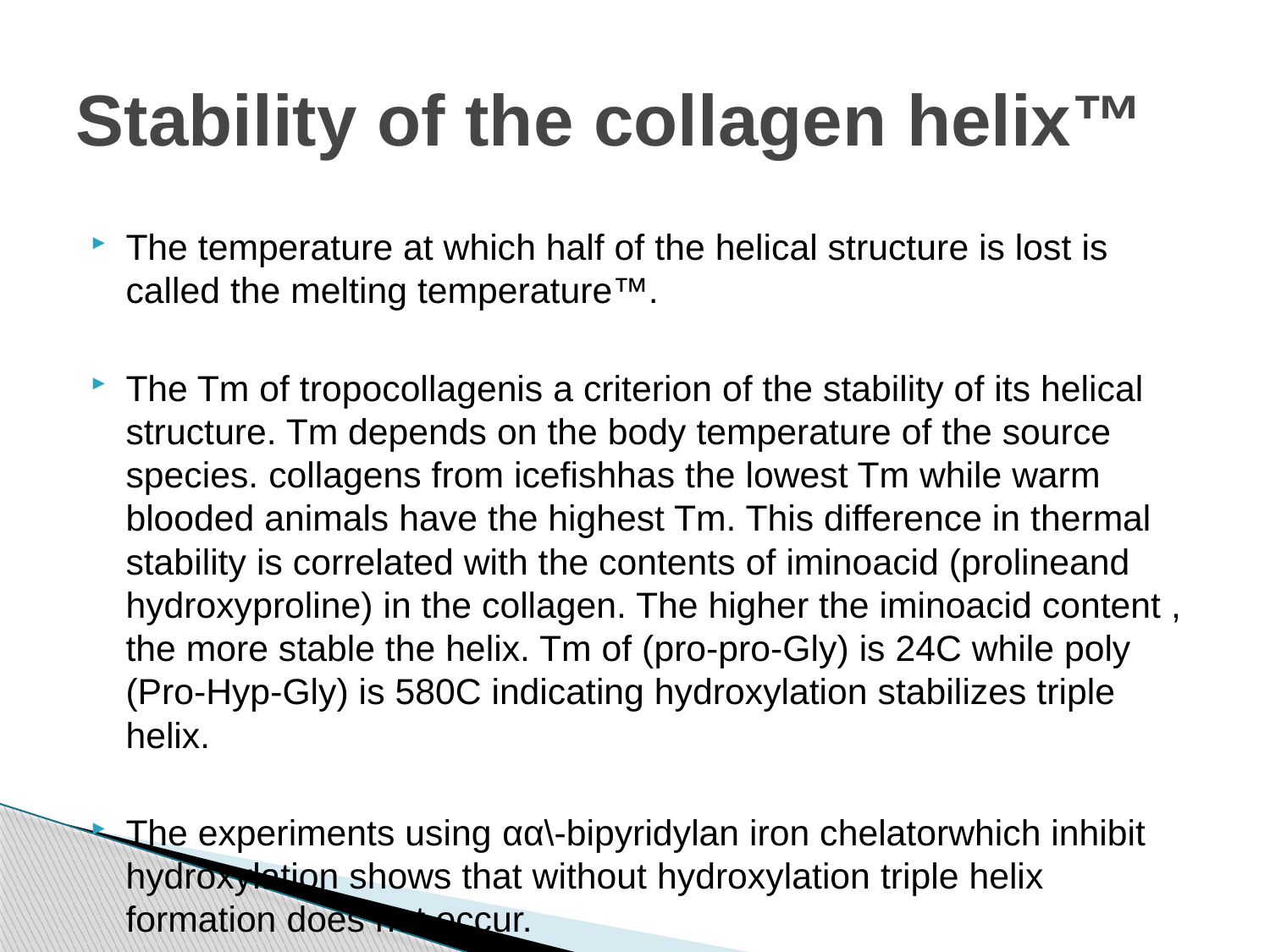

# Stability of the collagen helix™

The temperature at which half of the helical structure is lost is called the melting temperature™.

The Tm of tropocollagenis a criterion of the stability of its helical structure. Tm depends on the body temperature of the source species. collagens from icefishhas the lowest Tm while warm blooded animals have the highest Tm. This difference in thermal stability is correlated with the contents of iminoacid (prolineand hydroxyproline) in the collagen. The higher the iminoacid content , the more stable the helix. Tm of (pro-pro-Gly) is 24C while poly (Pro-Hyp-Gly) is 580C indicating hydroxylation stabilizes triple helix.

The experiments using αα\-bipyridylan iron chelatorwhich inhibit hydroxylation shows that without hydroxylation triple helix formation does not occur.